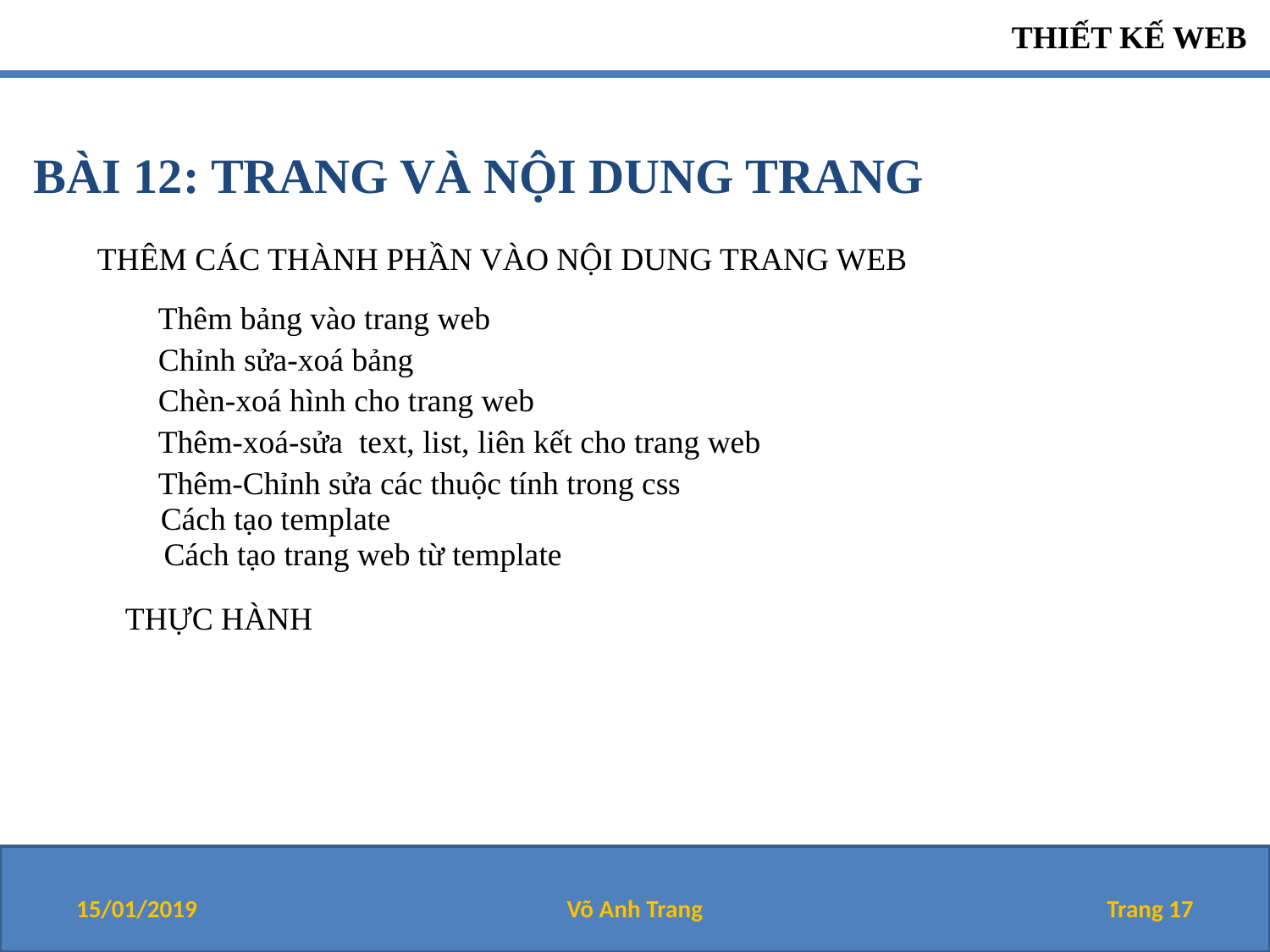

BÀI 12: TRANG VÀ NỘI DUNG TRANG
THÊM CÁC THÀNH PHẦN VÀO NỘI DUNG TRANG WEB
Thêm bảng vào trang web
Chỉnh sửa-xoá bảng
Chèn-xoá hình cho trang web
Thêm-xoá-sửa  text, list, liên kết cho trang web
Thêm-Chỉnh sửa các thuộc tính trong css
Cách tạo template
Cách tạo trang web từ template
THỰC HÀNH
15/01/2019
Võ Anh Trang
Trang 17